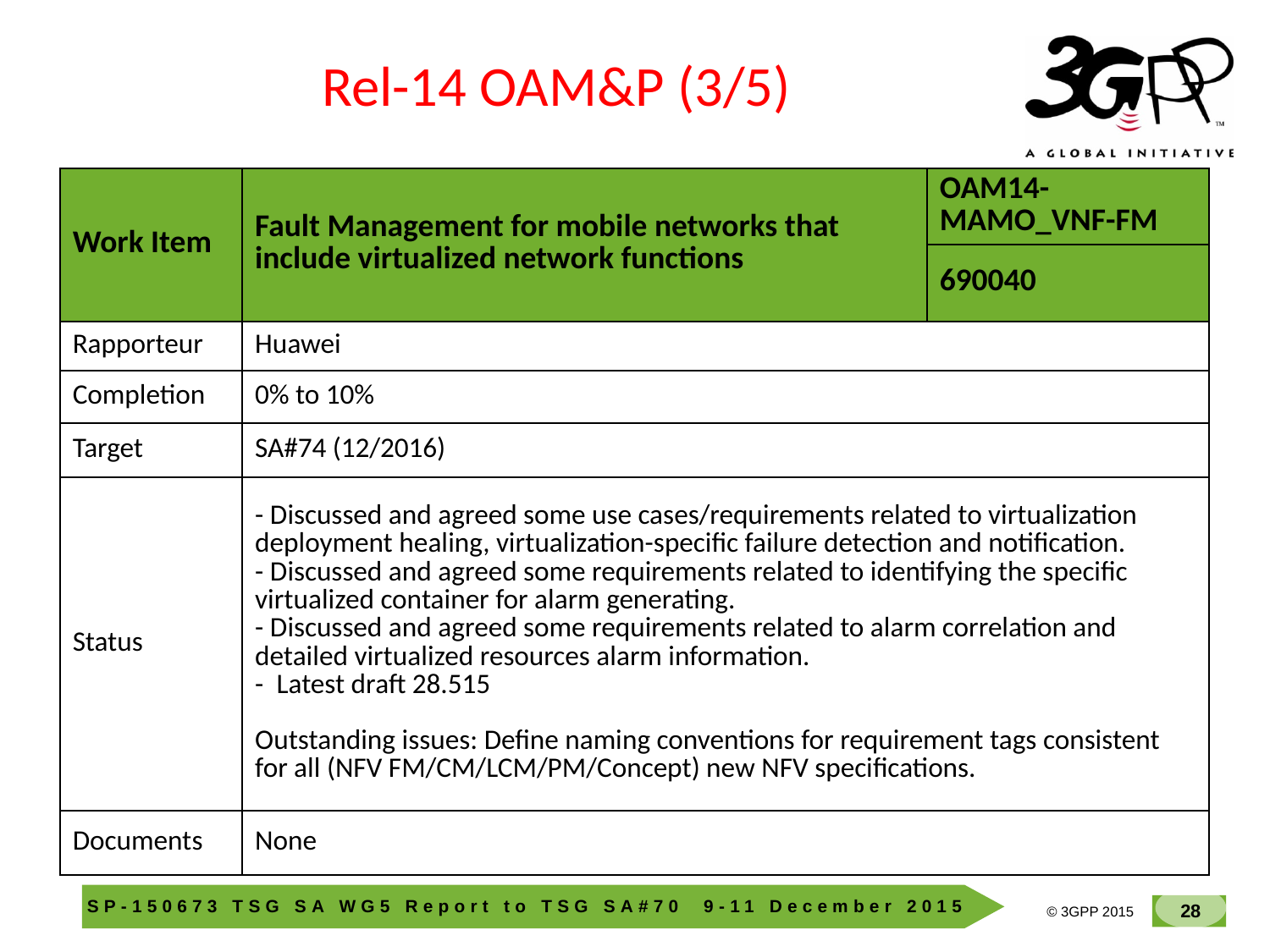

Rel-14 OAM&P (3/5)
| Work Item | Fault Management for mobile networks that include virtualized network functions | OAM14-MAMO\_VNF-FM |
| --- | --- | --- |
|  |  | 690040 |
| Rapporteur | Huawei |  |
| Completion | 0% to 10% |  |
| Target | SA#74 (12/2016) |  |
| Status | - Discussed and agreed some use cases/requirements related to virtualization deployment healing, virtualization-specific failure detection and notification. - Discussed and agreed some requirements related to identifying the specific virtualized container for alarm generating. - Discussed and agreed some requirements related to alarm correlation and detailed virtualized resources alarm information. - Latest draft 28.515 Outstanding issues: Define naming conventions for requirement tags consistent for all (NFV FM/CM/LCM/PM/Concept) new NFV specifications. |  |
| Documents | None |  |